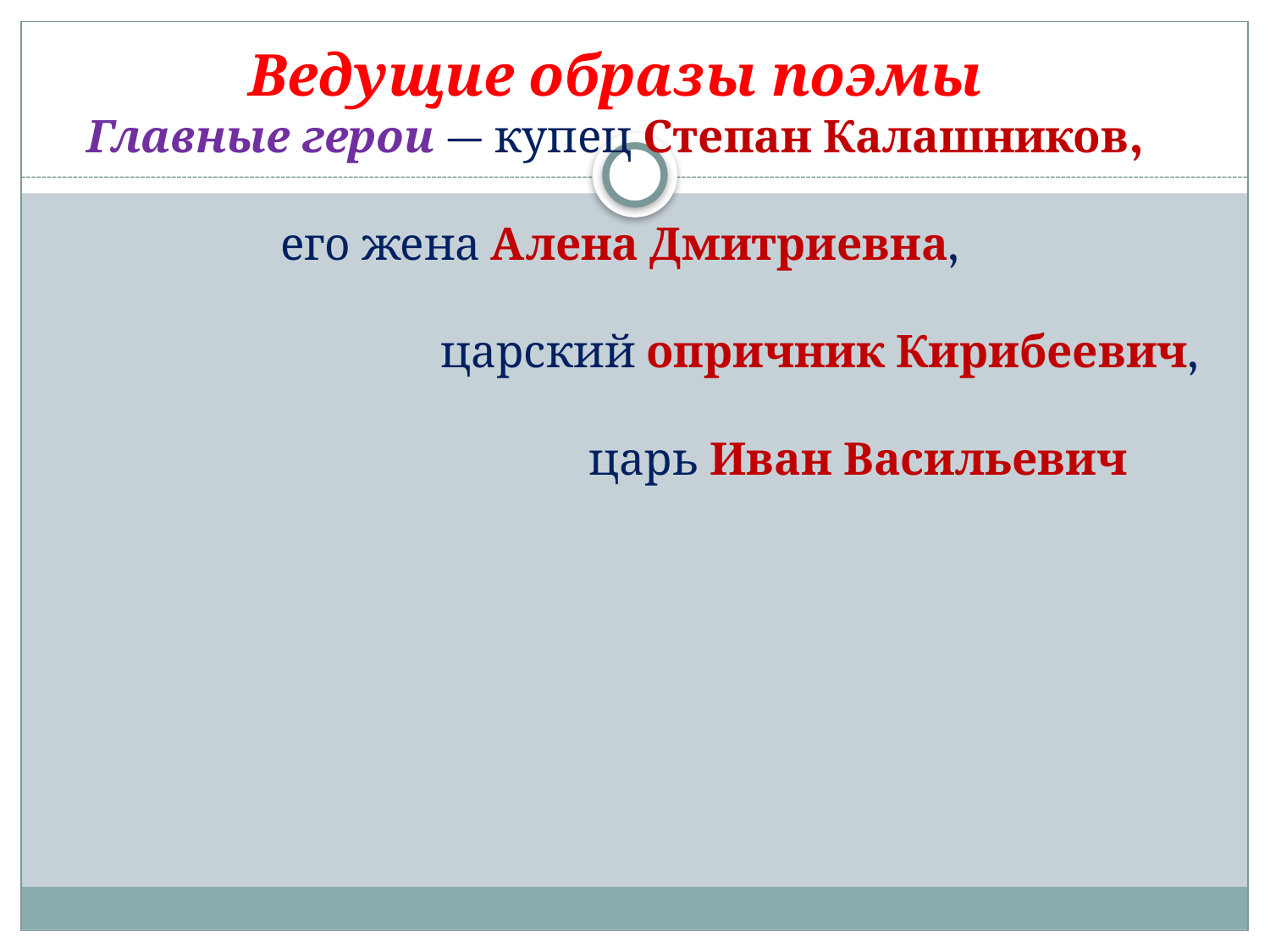

# Ведущие образы поэмы Главные герои — купец Степан Калашников, его жена Алена Дмитриевна, царский опричник Кирибеевич, царь Иван Васильевич